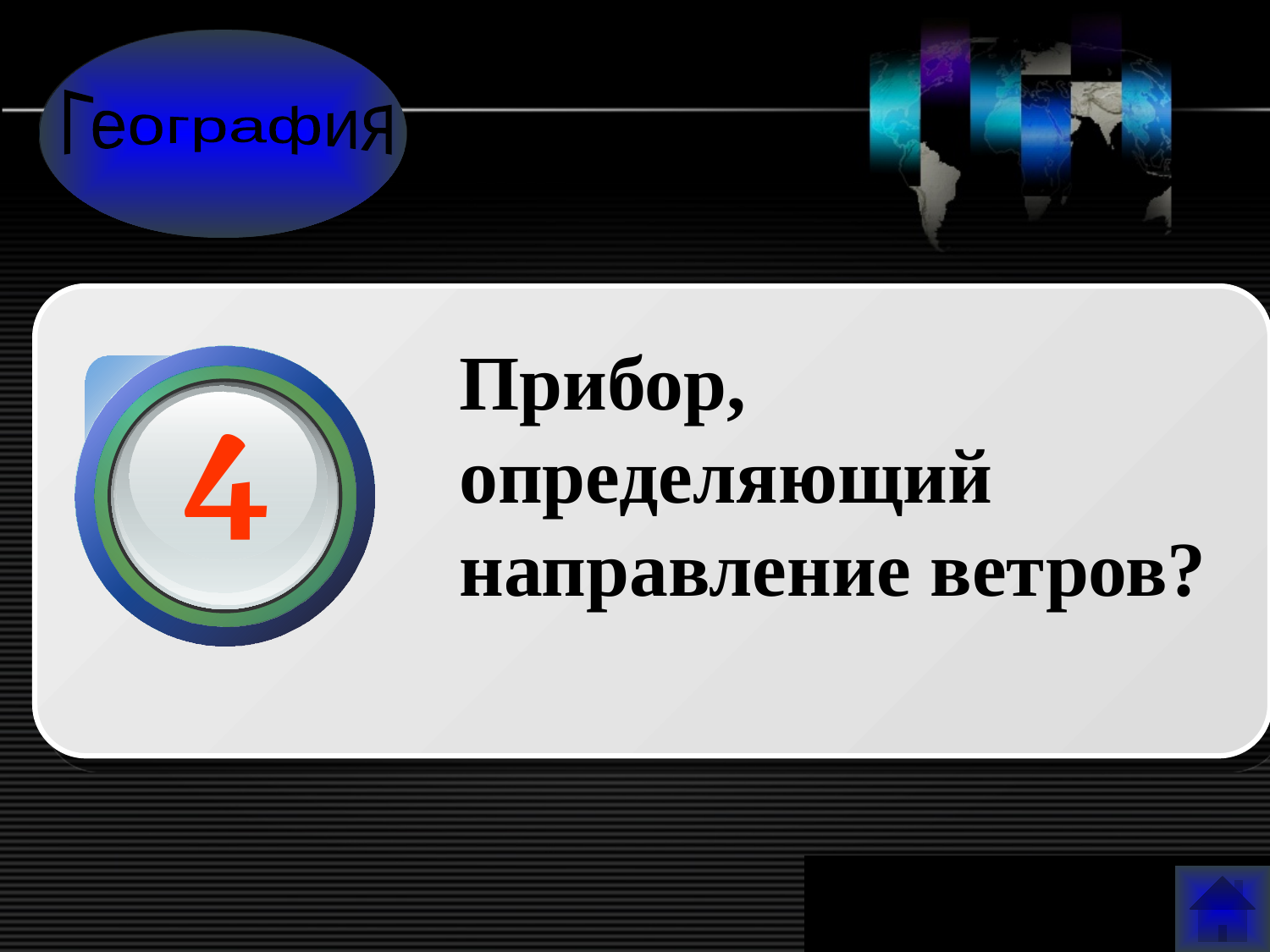

География

Прибор, определяющий направление ветров?

4

www.themegallery.com